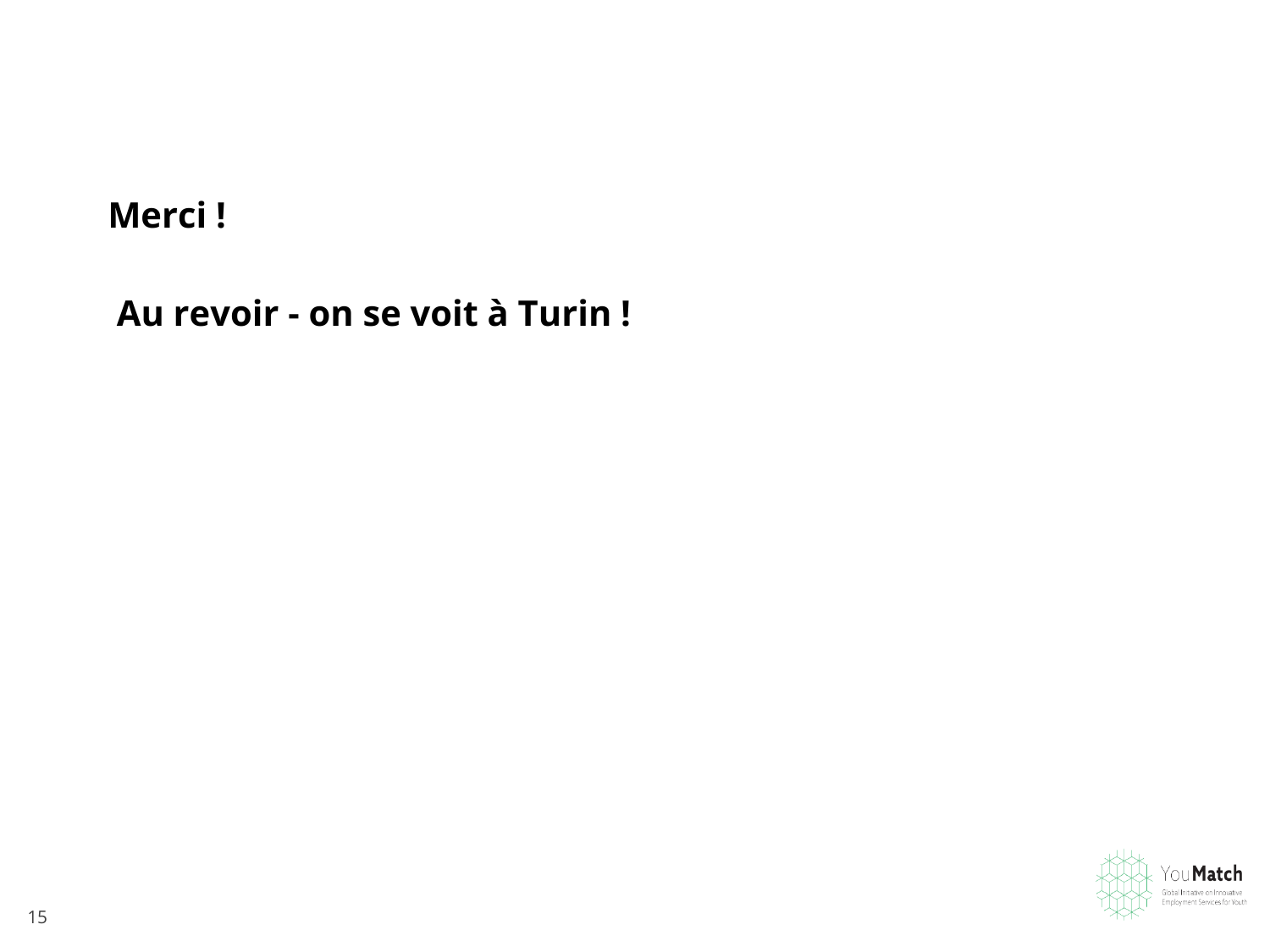

Merci !

 Au revoir - on se voit à Turin !

15